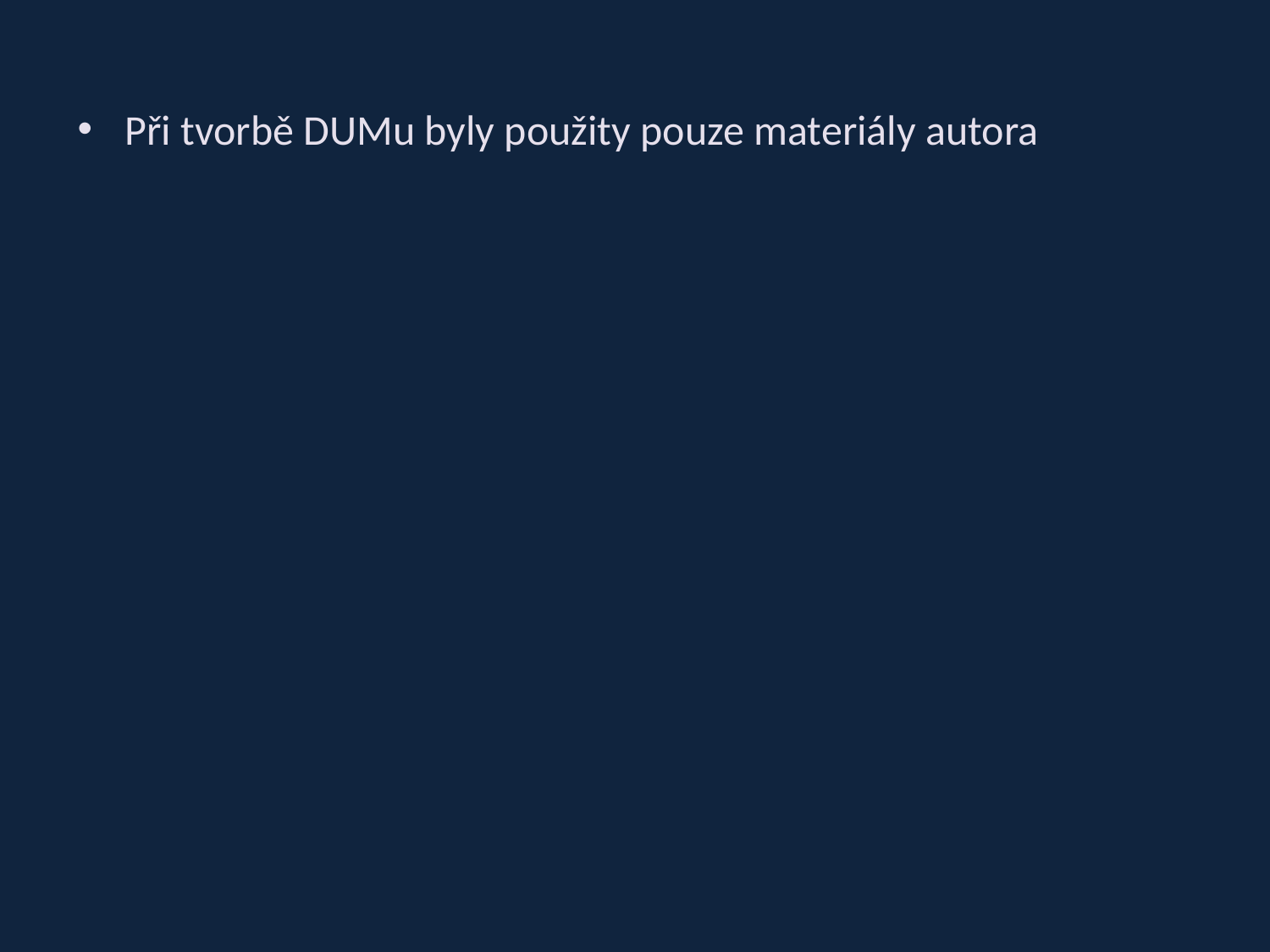

Při tvorbě DUMu byly použity pouze materiály autora